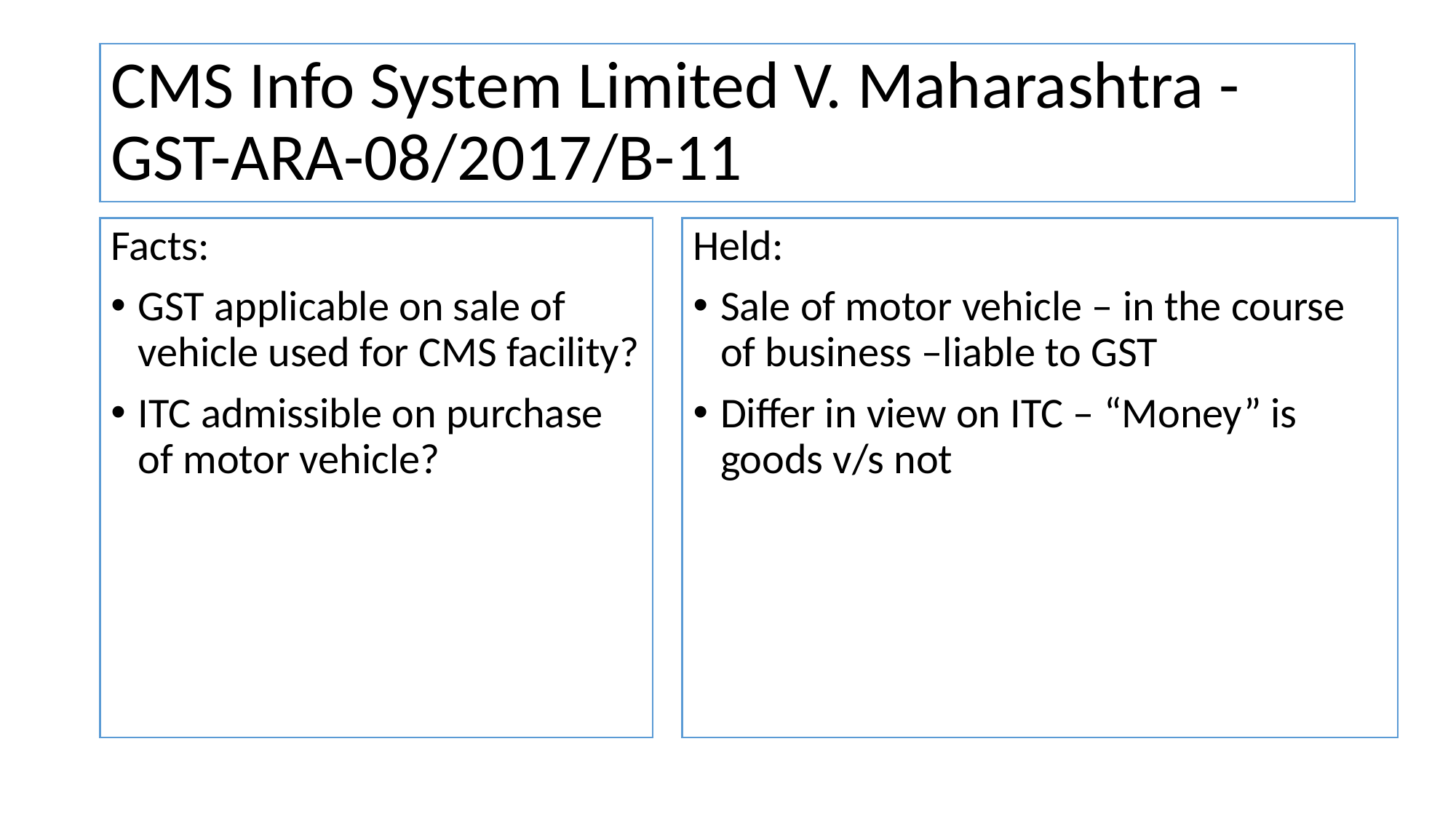

# CMS Info System Limited V. Maharashtra - GST-ARA-08/2017/B-11
Facts:
GST applicable on sale of vehicle used for CMS facility?
ITC admissible on purchase of motor vehicle?
Held:
Sale of motor vehicle – in the course of business –liable to GST
Differ in view on ITC – “Money” is goods v/s not